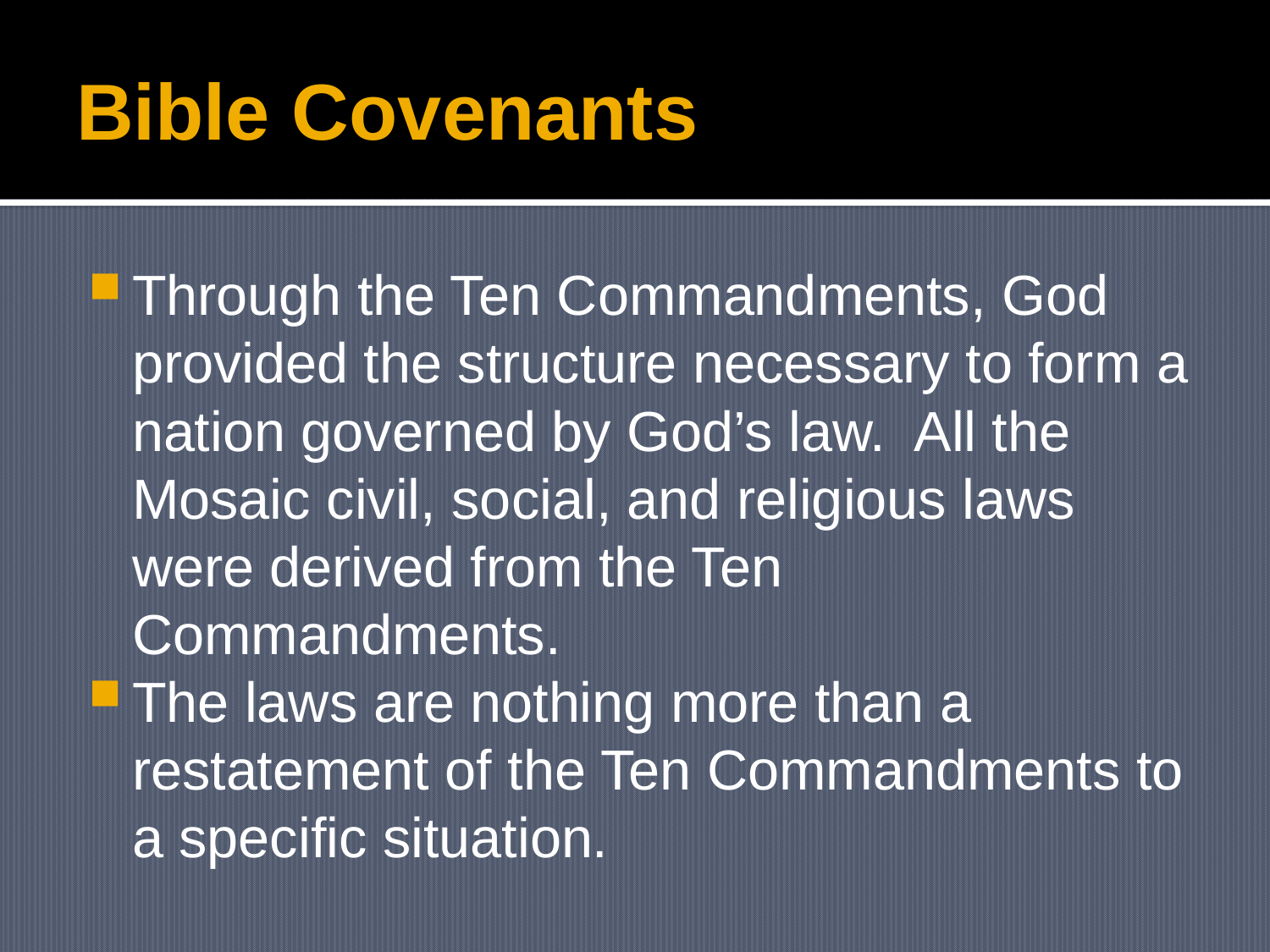

# Bible Covenants
Through the Ten Commandments, God provided the structure necessary to form a nation governed by God’s law.  All the Mosaic civil, social, and religious laws were derived from the Ten Commandments.
The laws are nothing more than a restatement of the Ten Commandments to a specific situation.